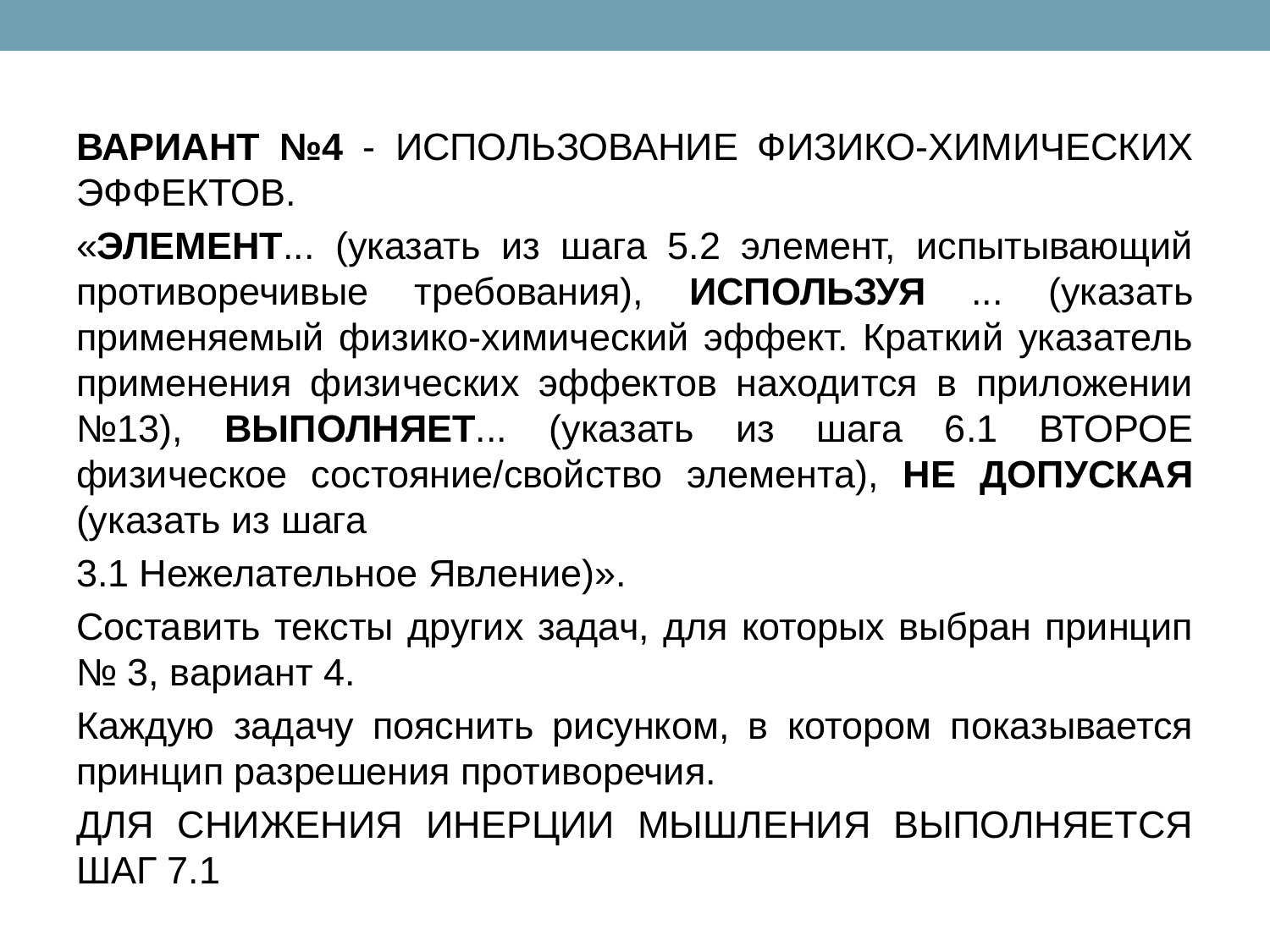

ВАРИАНТ №4 - ИСПОЛЬЗОВАНИЕ ФИЗИКО-ХИМИЧЕСКИХ ЭФФЕКТОВ.
«ЭЛЕМЕНТ... (указать из шага 5.2 элемент, испытывающий противоречивые требования), ИСПОЛЬЗУЯ ... (указать применяемый физико-химический эффект. Краткий указатель применения физических эффектов находится в приложении №13), ВЫПОЛНЯЕТ... (указать из шага 6.1 ВТОРОЕ физическое состояние/свойство элемента), НЕ ДОПУСКАЯ (указать из шага
3.1 Нежелательное Явление)».
Составить тексты других задач, для которых выбран принцип № 3, вариант 4.
Каждую задачу пояснить рисунком, в котором показывается принцип разрешения противоречия.
ДЛЯ СНИЖЕНИЯ ИНЕРЦИИ МЫШЛЕНИЯ ВЫПОЛНЯЕТСЯ ШАГ 7.1